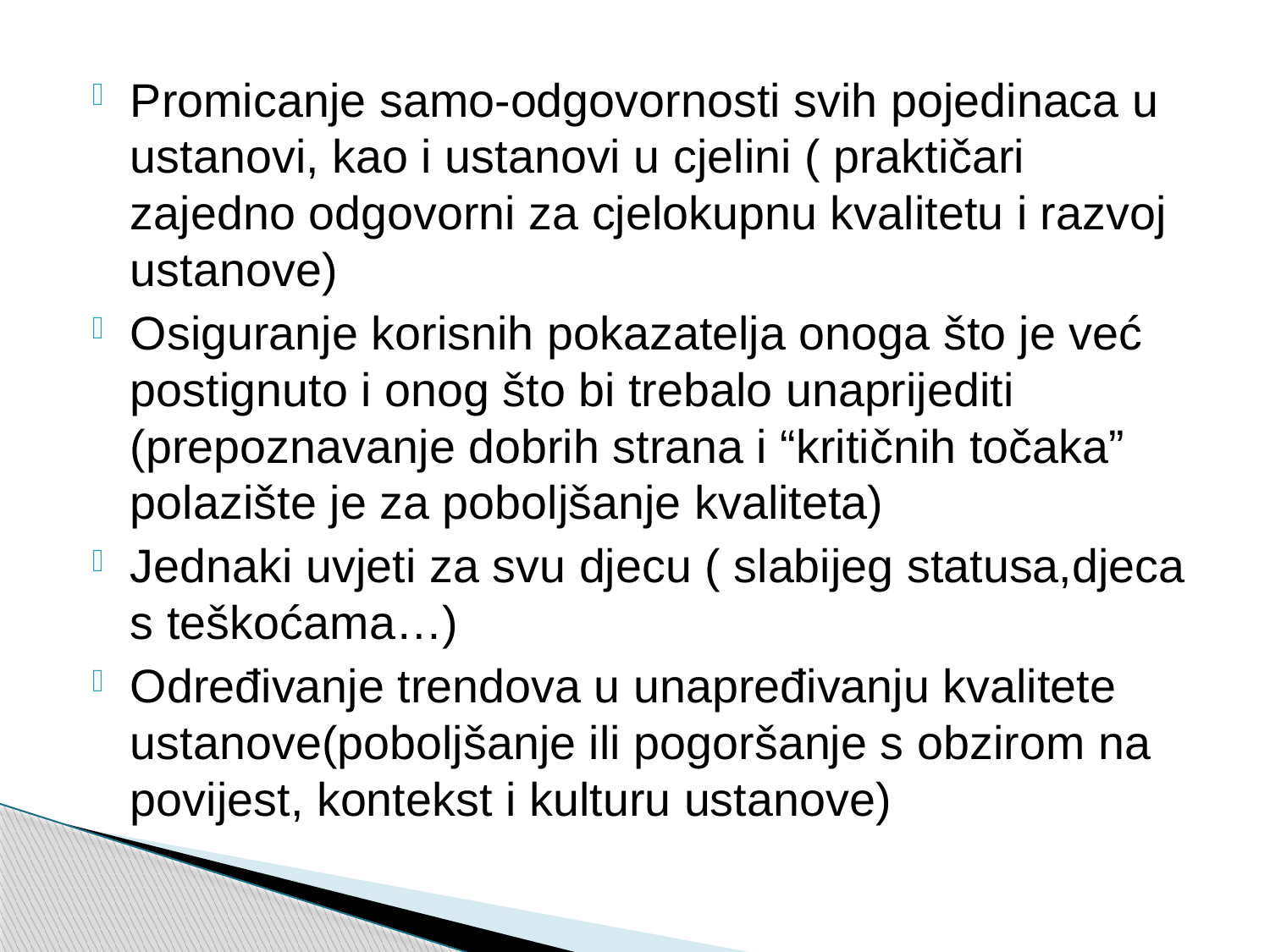

Promicanje samo-odgovornosti svih pojedinaca u ustanovi, kao i ustanovi u cjelini ( praktičari  zajedno odgovorni za cjelokupnu kvalitetu i razvoj ustanove)
Osiguranje korisnih pokazatelja onoga što je već postignuto i onog što bi trebalo unaprijediti (prepoznavanje dobrih strana i “kritičnih točaka” polazište je za poboljšanje kvaliteta)
Jednaki uvjeti za svu djecu ( slabijeg statusa,djeca s teškoćama…)
Određivanje trendova u unapređivanju kvalitete ustanove(poboljšanje ili pogoršanje s obzirom na povijest, kontekst i kulturu ustanove)